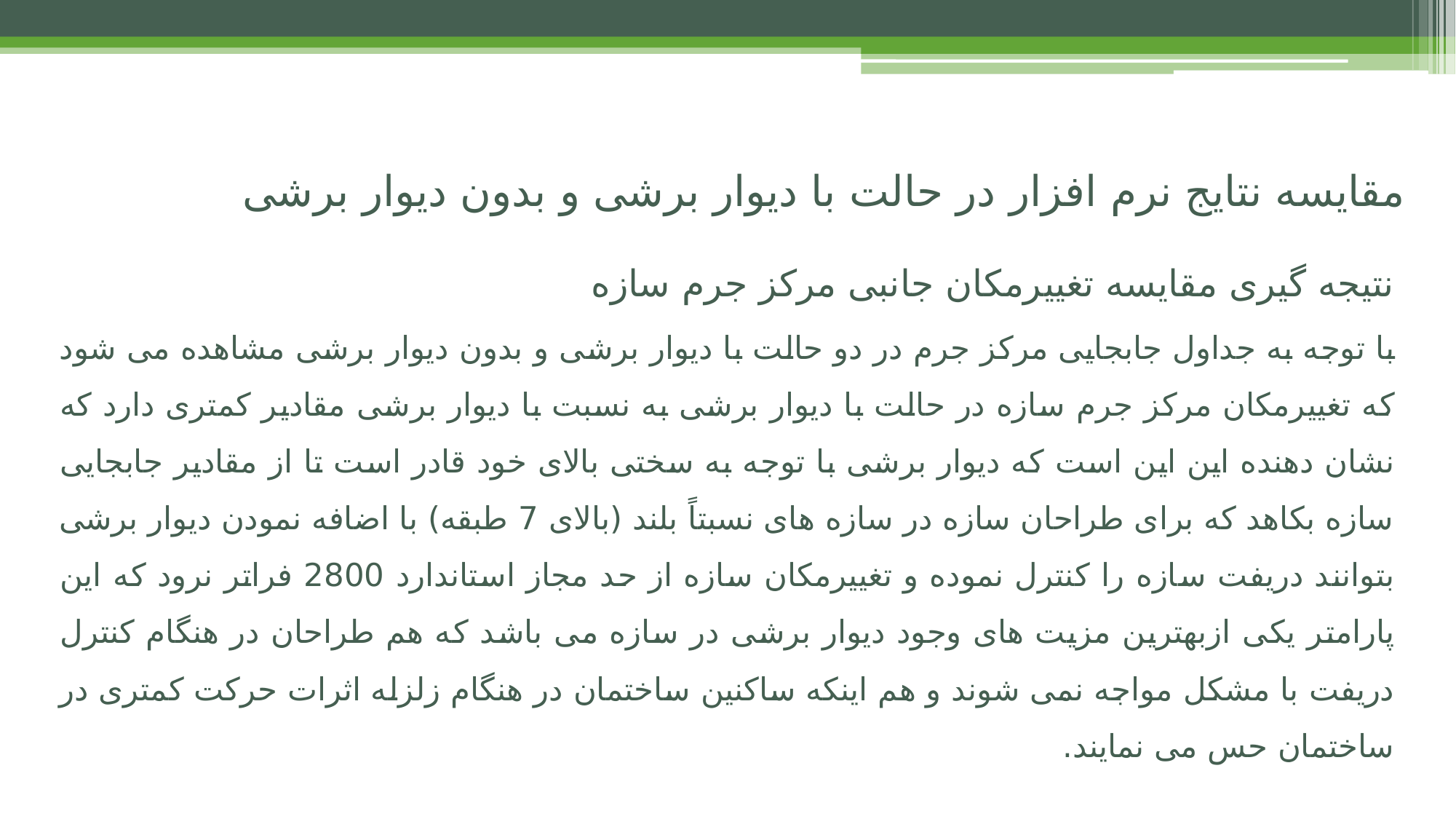

# مقایسه نتایج نرم افزار در حالت با دیوار برشی و بدون دیوار برشی
نتیجه گیری مقایسه تغییرمکان جانبی مرکز جرم سازه
با توجه به جداول جابجایی مرکز جرم در دو حالت با دیوار برشی و بدون دیوار برشی مشاهده می شود که تغییرمکان مرکز جرم سازه در حالت با دیوار برشی به نسبت با دیوار برشی مقادیر کمتری دارد که نشان دهنده این این است که دیوار برشی با توجه به سختی بالای خود قادر است تا از مقادیر جابجایی سازه بکاهد که برای طراحان سازه در سازه های نسبتاً بلند (بالای 7 طبقه) با اضافه نمودن دیوار برشی بتوانند دریفت سازه را کنترل نموده و تغییرمکان سازه از حد مجاز استاندارد 2800 فراتر نرود که این پارامتر یکی ازبهترین مزیت های وجود دیوار برشی در سازه می باشد که هم طراحان در هنگام کنترل دریفت با مشکل مواجه نمی شوند و هم اینکه ساکنین ساختمان در هنگام زلزله اثرات حرکت کمتری در ساختمان حس می نمایند.